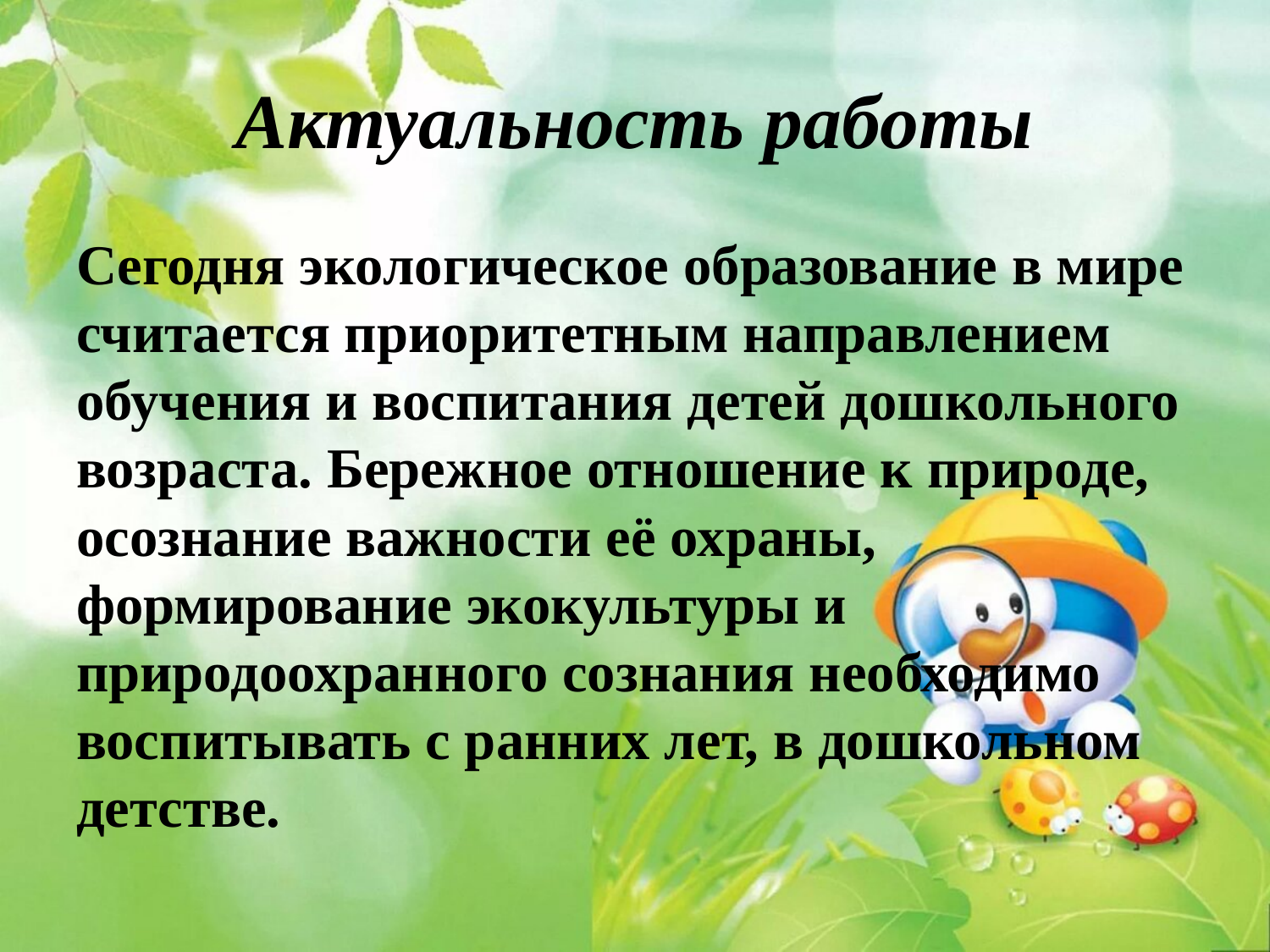

# Актуальность работы
Сегодня экологическое образование в мире считается приоритетным направлением обучения и воспитания детей дошкольного возраста. Бережное отношение к природе, осознание важности её охраны, формирование экокультуры и природоохранного сознания необходимо воспитывать с ранних лет, в дошкольном детстве.